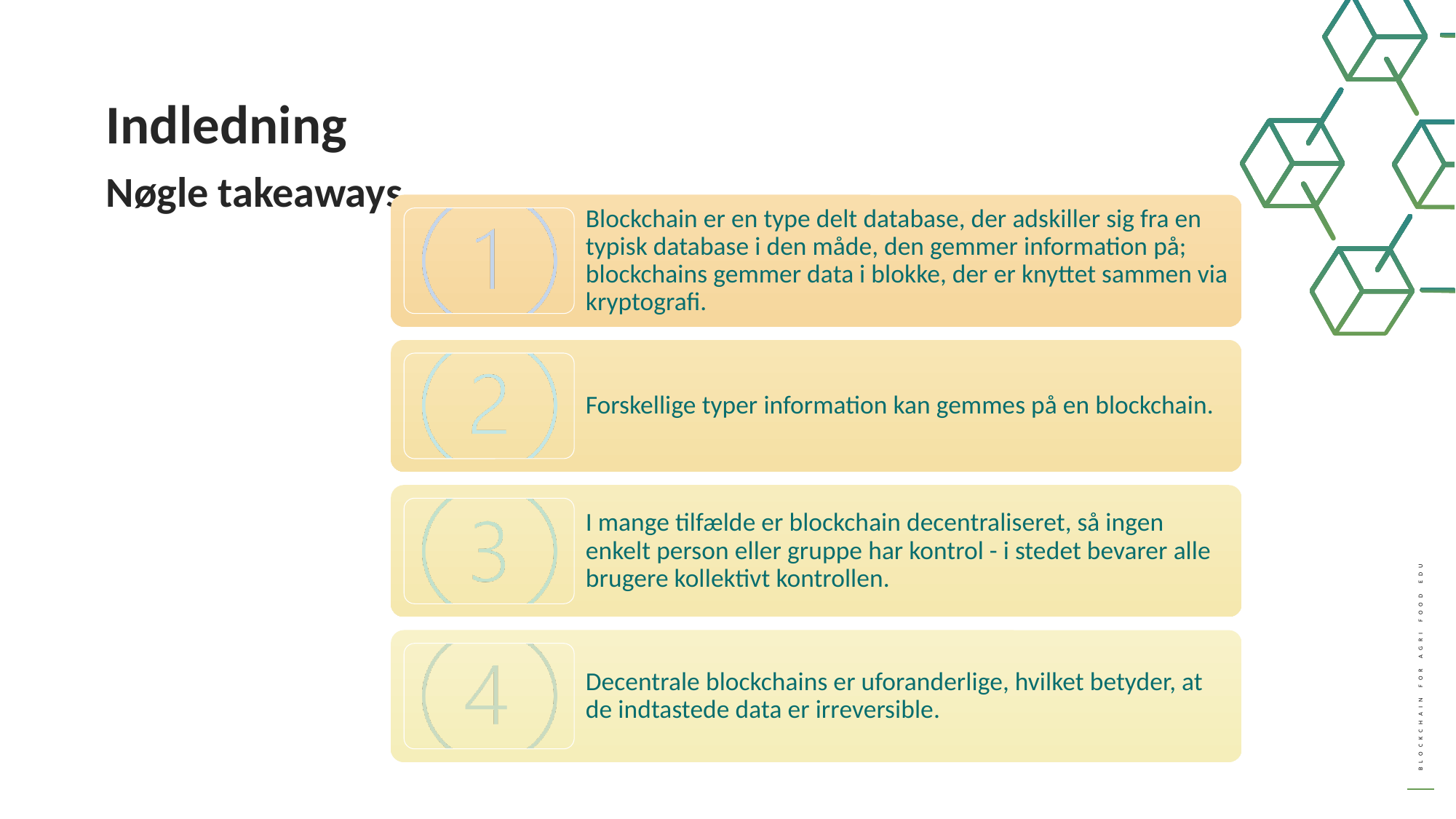

Indledning
Nøgle takeaways
Blockchain er en type delt database, der adskiller sig fra en typisk database i den måde, den gemmer information på; blockchains gemmer data i blokke, der er knyttet sammen via kryptografi.
Forskellige typer information kan gemmes på en blockchain.
I mange tilfælde er blockchain decentraliseret, så ingen enkelt person eller gruppe har kontrol - i stedet bevarer alle brugere kollektivt kontrollen.
Decentrale blockchains er uforanderlige, hvilket betyder, at de indtastede data er irreversible.